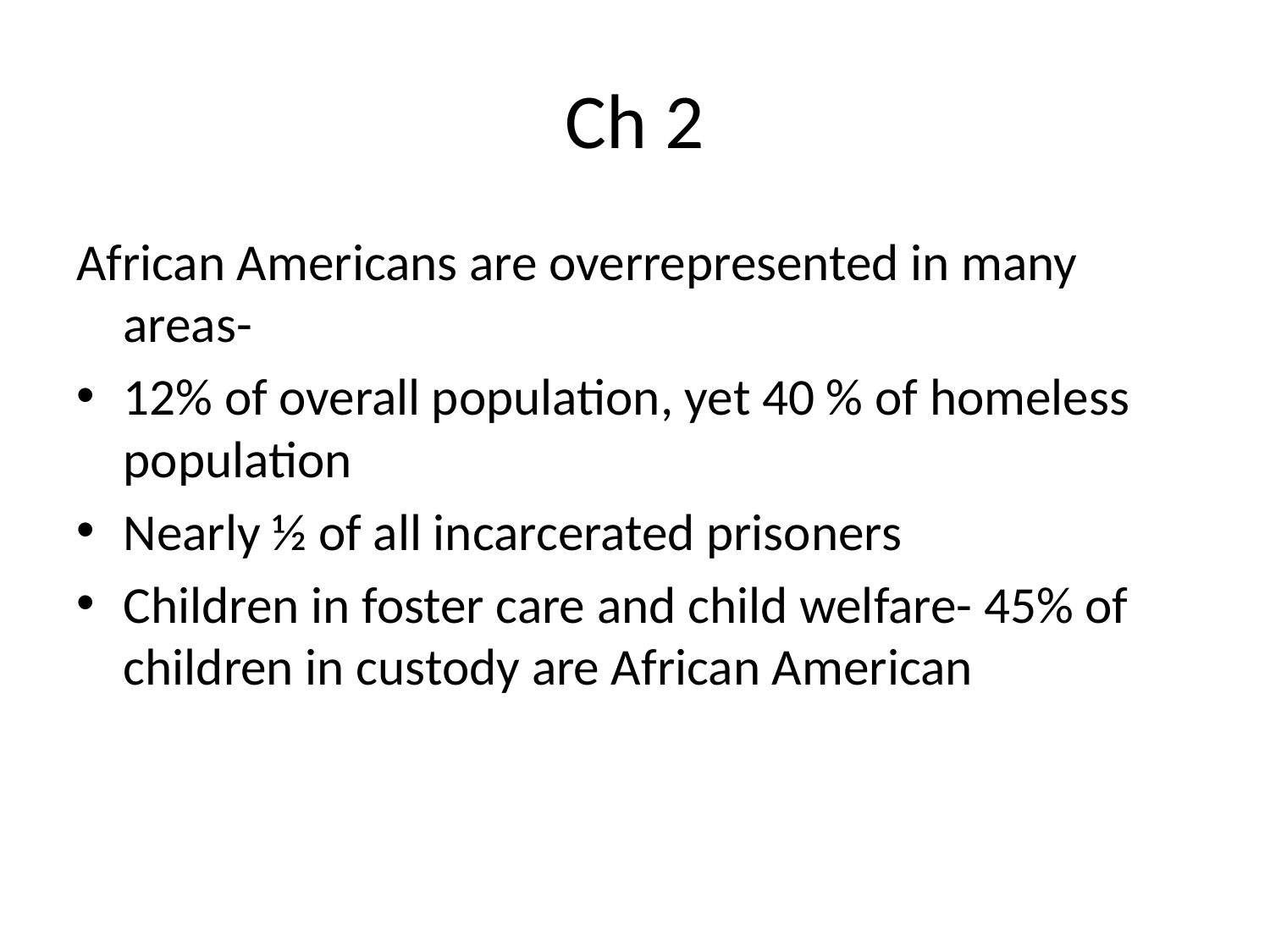

# Ch 2
African Americans are overrepresented in many areas-
12% of overall population, yet 40 % of homeless population
Nearly ½ of all incarcerated prisoners
Children in foster care and child welfare- 45% of children in custody are African American